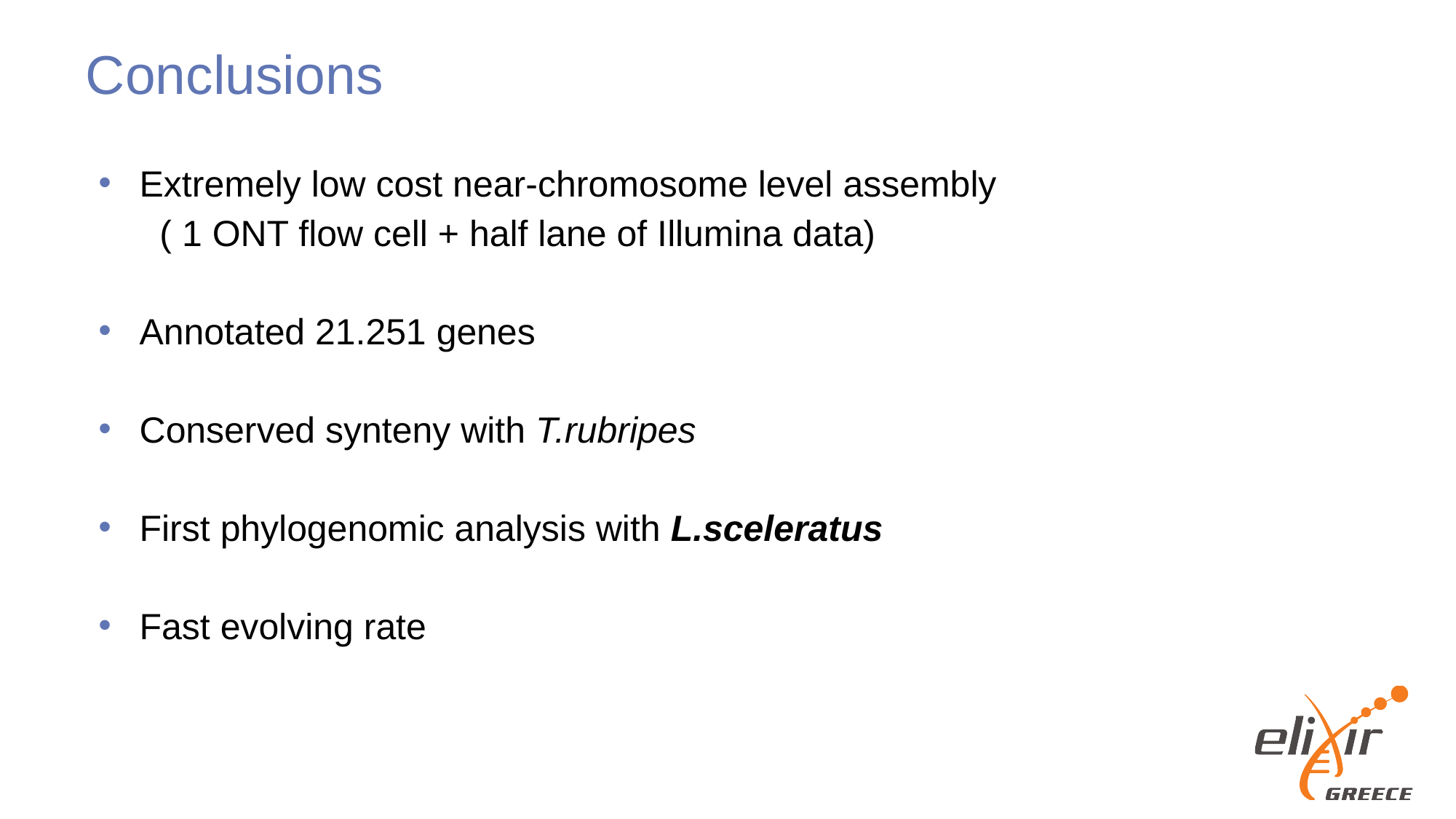

# Conclusions
Extremely low cost near-chromosome level assembly
      ( 1 ONT flow cell + half lane of Illumina data)

Annotated 21.251 genes

Conserved synteny with T.rubripes

First phylogenomic analysis with L.sceleratus

Fast evolving rate